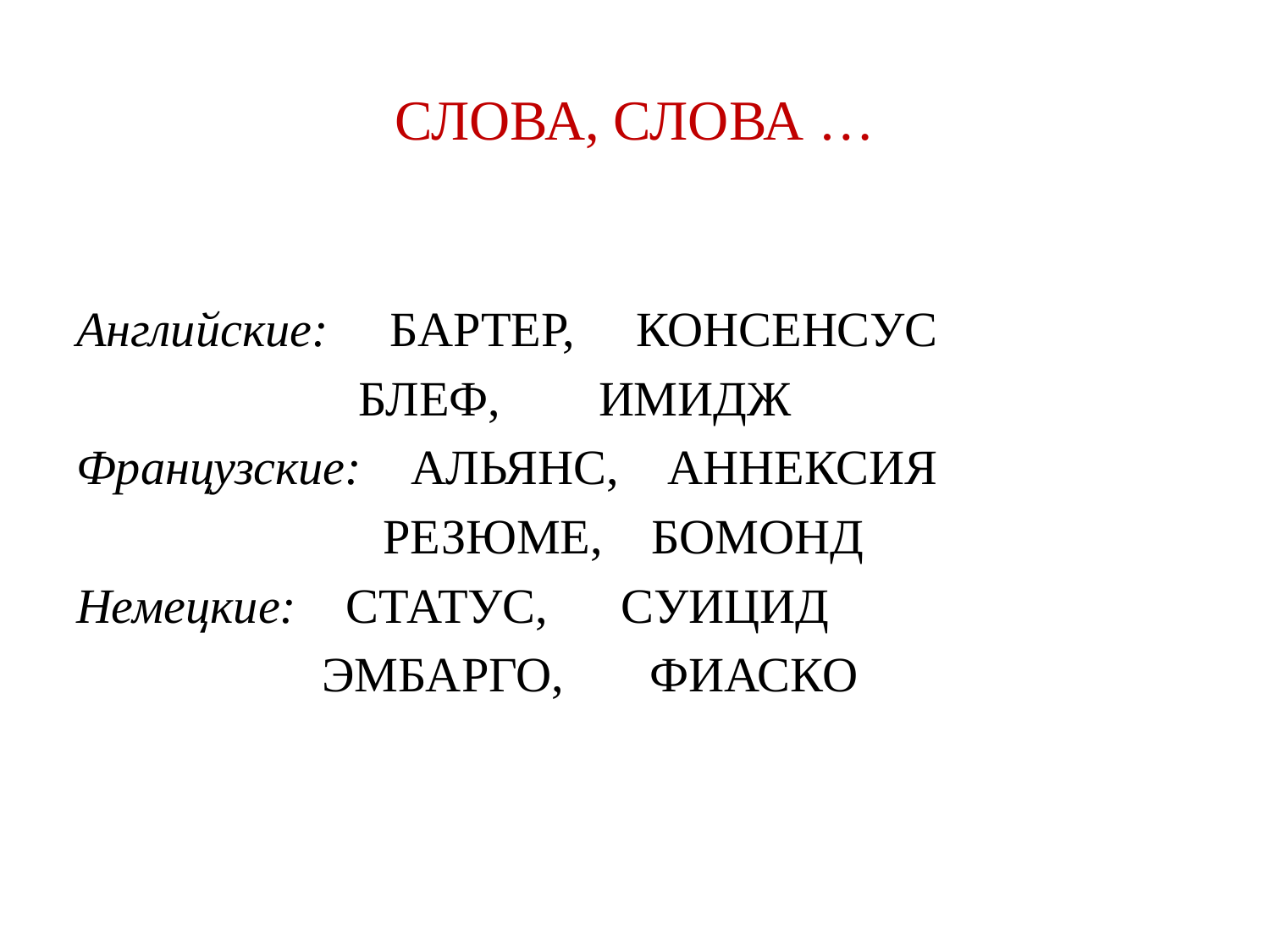

# СЛОВА, СЛОВА …

Английские:     БАРТЕР,     КОНСЕНСУС
                       БЛЕФ,        ИМИДЖ
Французские:    АЛЬЯНС,    АННЕКСИЯ
                         РЕЗЮМЕ,    БОМОНД
Немецкие:    СТАТУС,      СУИЦИД
                    ЭМБАРГО,       ФИАСКО